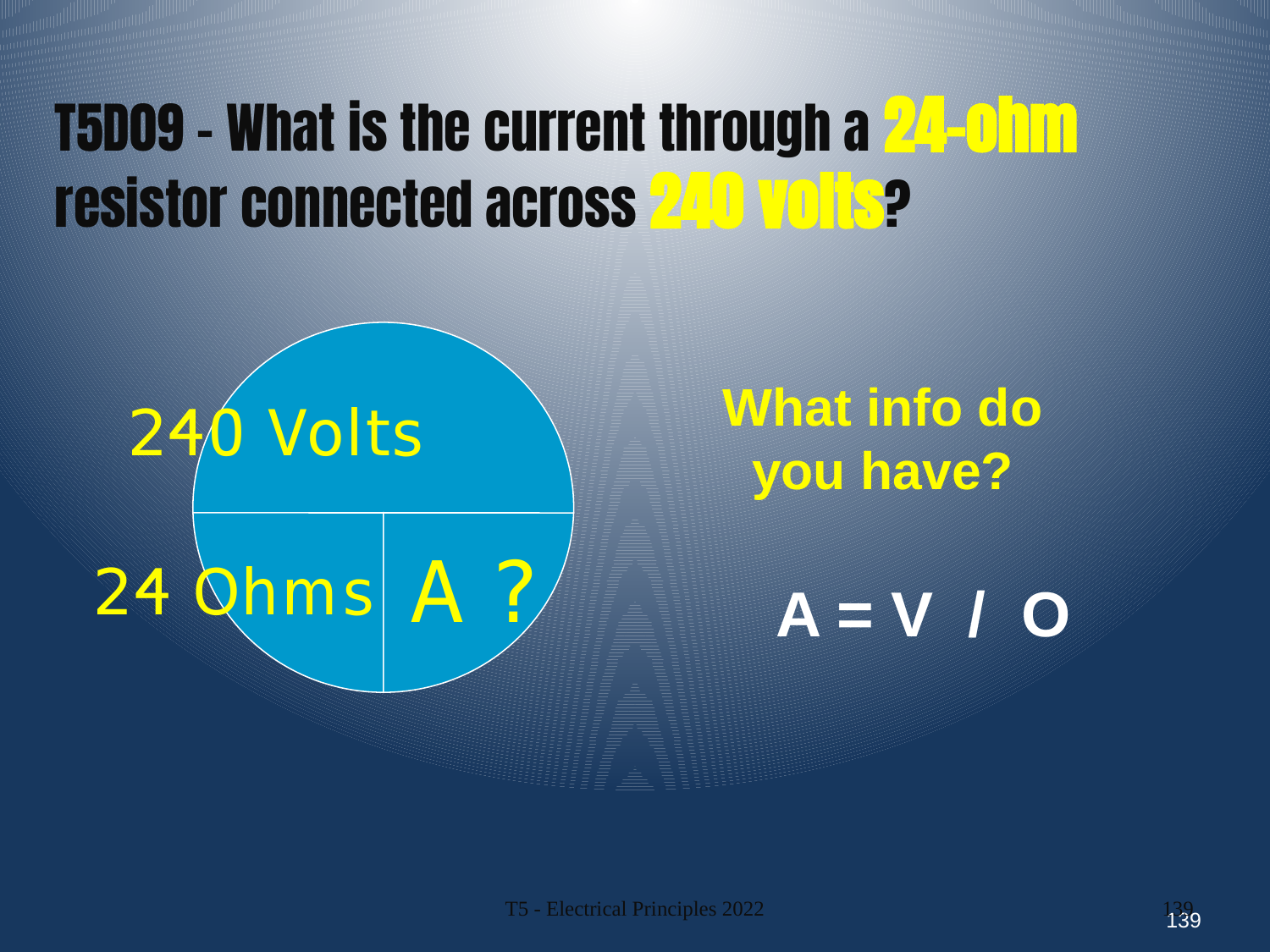

T5D09 - What is the current through a 24-ohm resistor connected across 240 volts?

What info do you have?
240 Volts
A ?
24 Ohms
A = V  /  O
139
T5 - Electrical Principles 2022
139